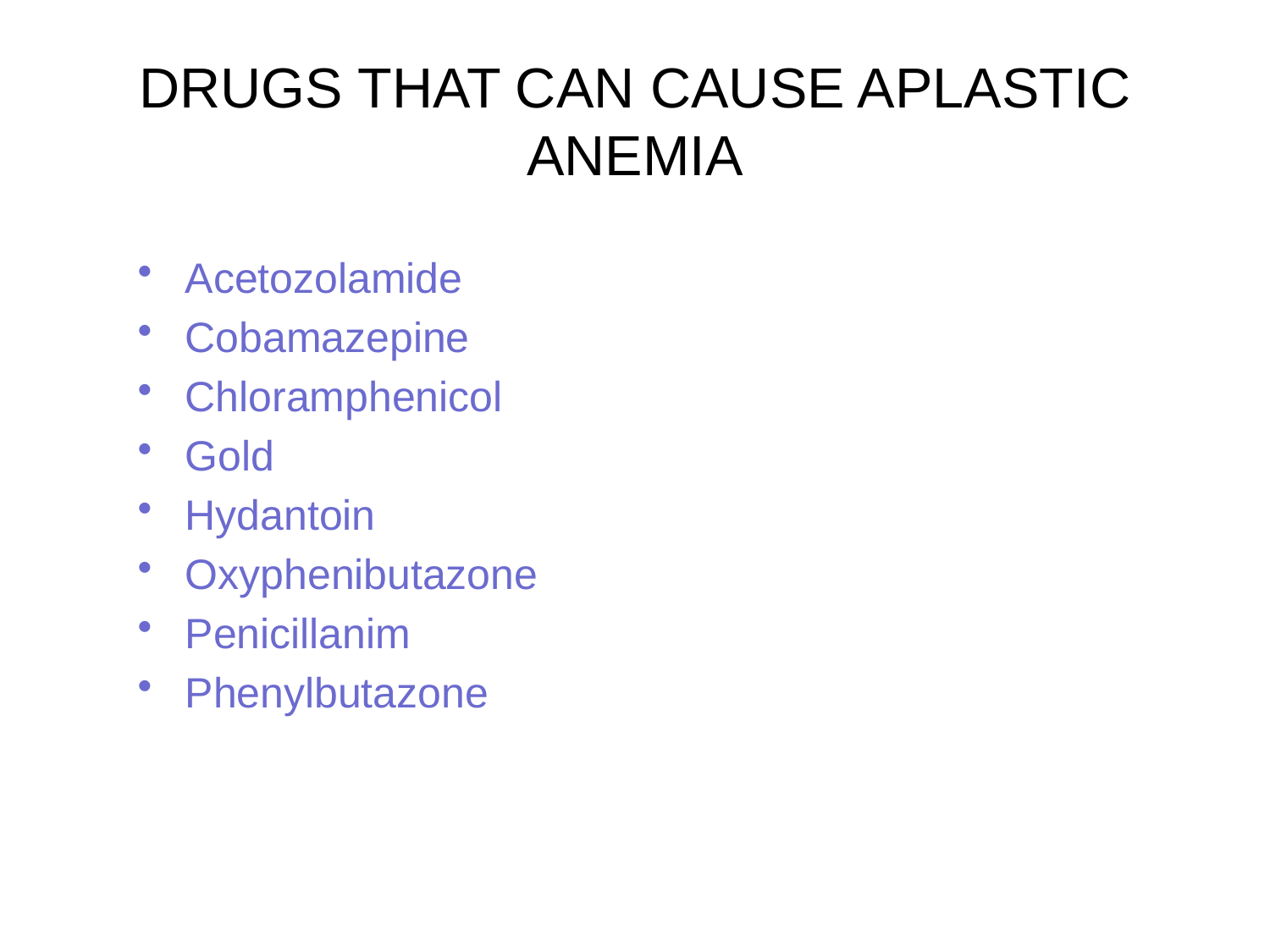

# DRUGS THAT CAN CAUSE APLASTIC ANEMIA
Acetozolamide
Cobamazepine
Chloramphenicol
Gold
Hydantoin
Oxyphenibutazone
Penicillanim
Phenylbutazone